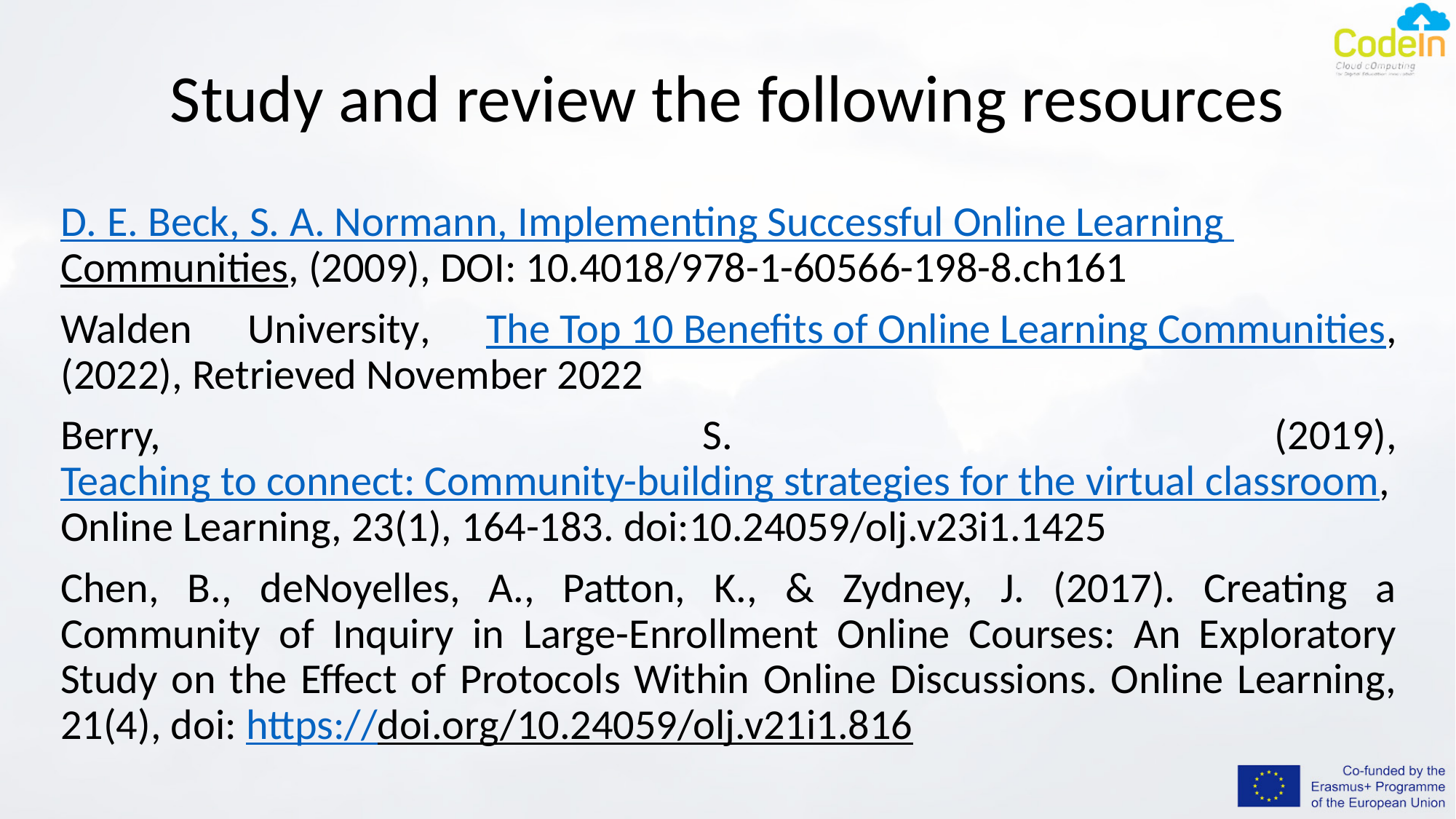

# Study and review the following resources
D. E. Beck, S. A. Normann, Implementing Successful Online Learning Communities, (2009), DOI: 10.4018/978-1-60566-198-8.ch161
Walden University, The Top 10 Benefits of Online Learning Communities, (2022), Retrieved November 2022
Berry, S. (2019), Teaching to connect: Community-building strategies for the virtual classroom, Online Learning, 23(1), 164-183. doi:10.24059/olj.v23i1.1425
Chen, B., deNoyelles, A., Patton, K., & Zydney, J. (2017). Creating a Community of Inquiry in Large-Enrollment Online Courses: An Exploratory Study on the Effect of Protocols Within Online Discussions. Online Learning, 21(4), doi: https://doi.org/10.24059/olj.v21i1.816